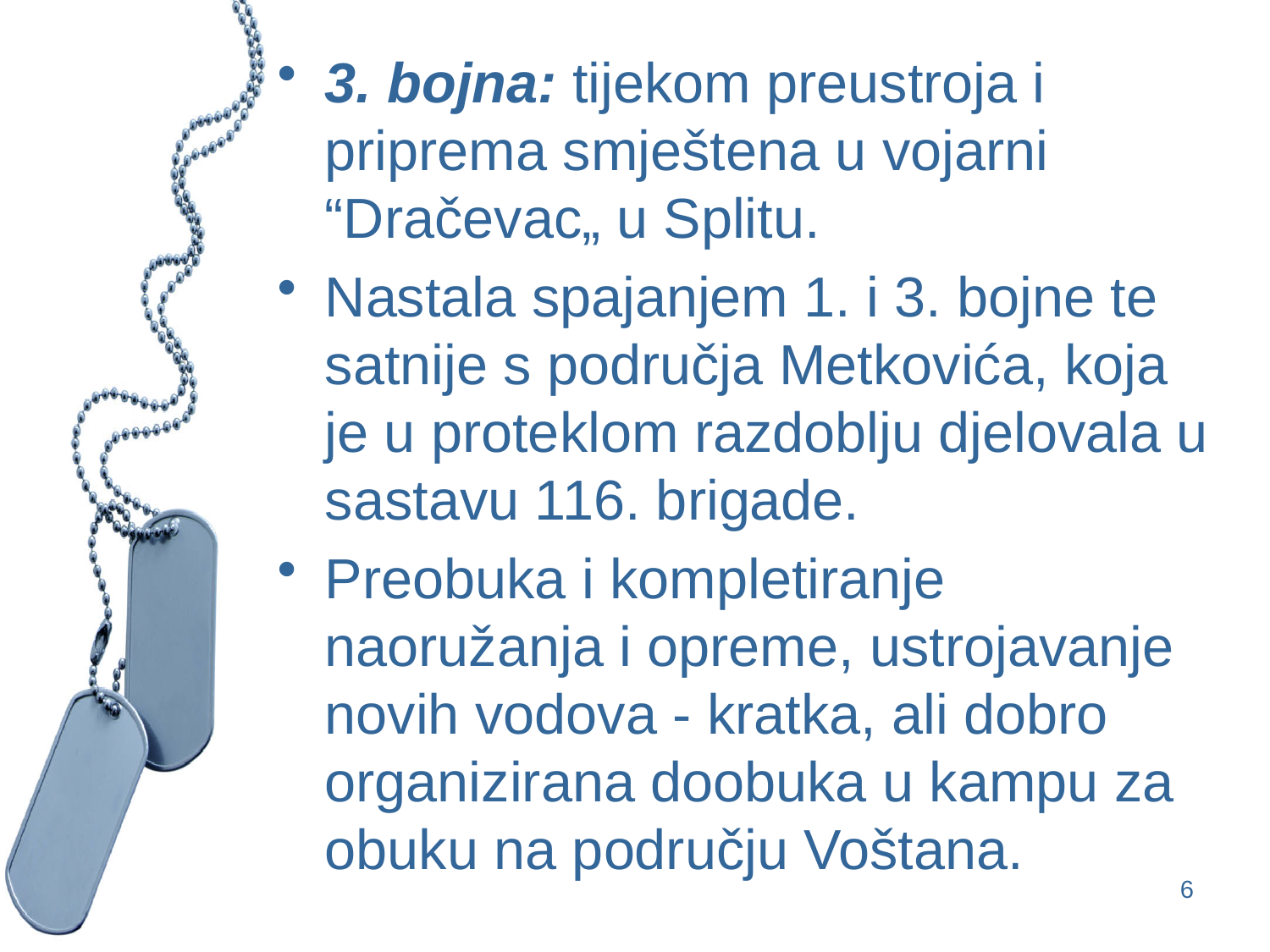

3. bojna: tijekom preustroja i priprema smještena u vojarni “Dračevac„ u Splitu.
Nastala spajanjem 1. i 3. bojne te satnije s područja Metkovića, koja je u proteklom razdoblju djelovala u sastavu 116. brigade.
Preobuka i kompletiranje naoružanja i opreme, ustrojavanje novih vodova - kratka, ali dobro organizirana doobuka u kampu za obuku na području Voštana.
6